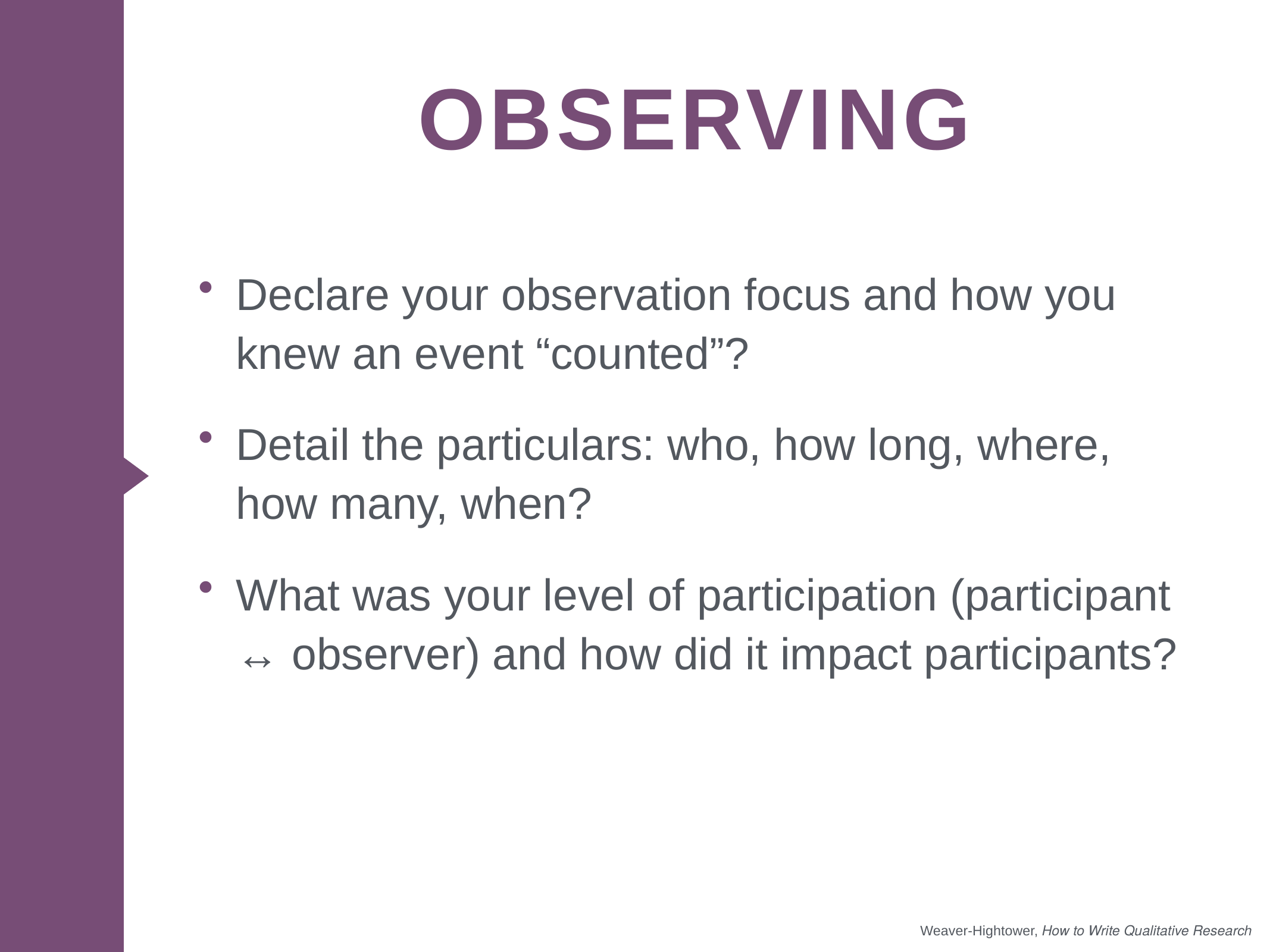

# Observing
Declare your observation focus and how you knew an event “counted”?
Detail the particulars: who, how long, where, how many, when?
What was your level of participation (participant ↔︎ observer) and how did it impact participants?